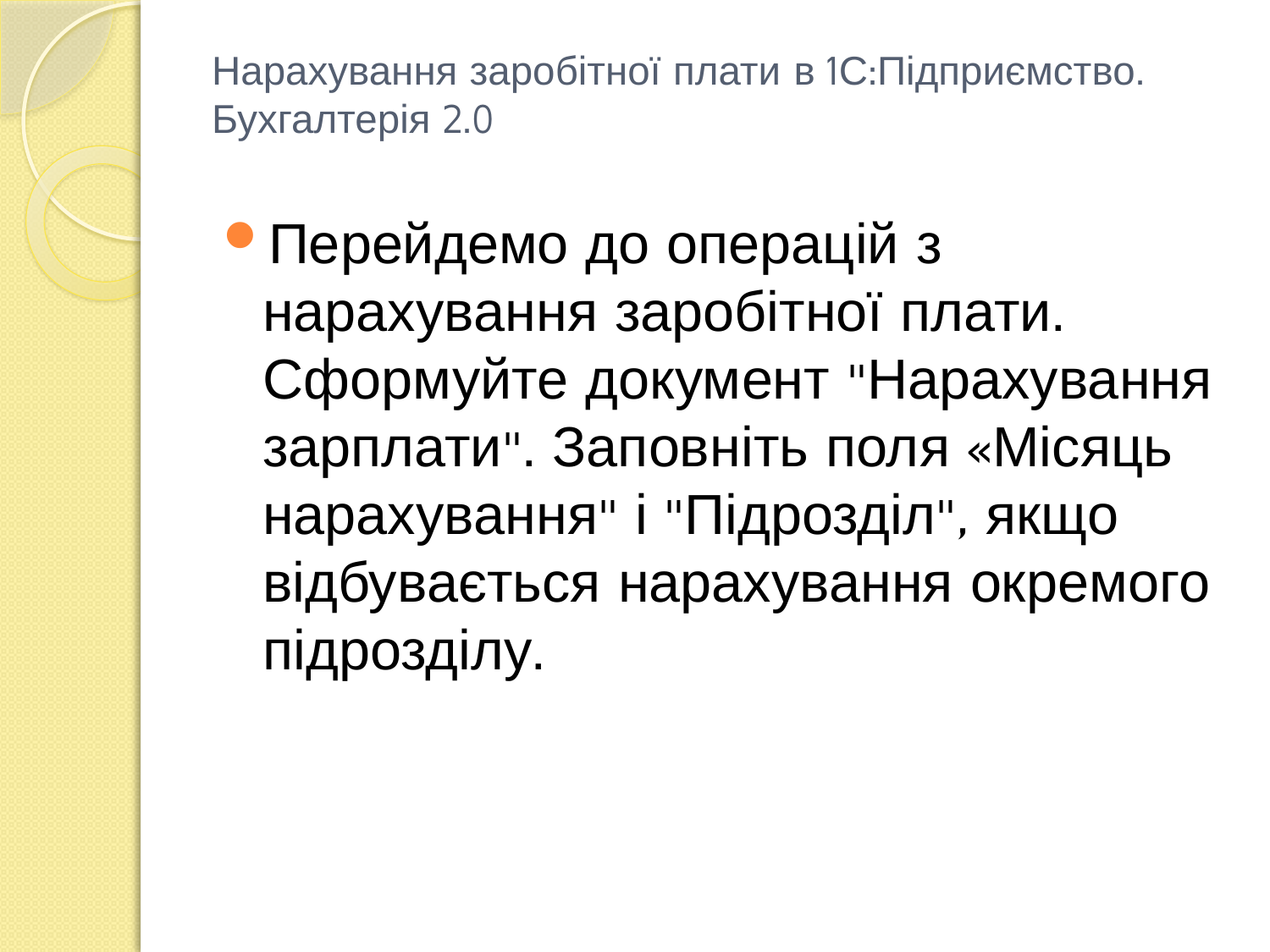

# Нарахування заробітної плати в 1С:Підприємство. Бухгалтерія 2.0
Перейдемо до операцій з нарахування заробітної плати. Сформуйте документ "Нарахування зарплати". Заповніть поля «Місяць нарахування" і "Підрозділ", якщо відбувається нарахування окремого підрозділу.